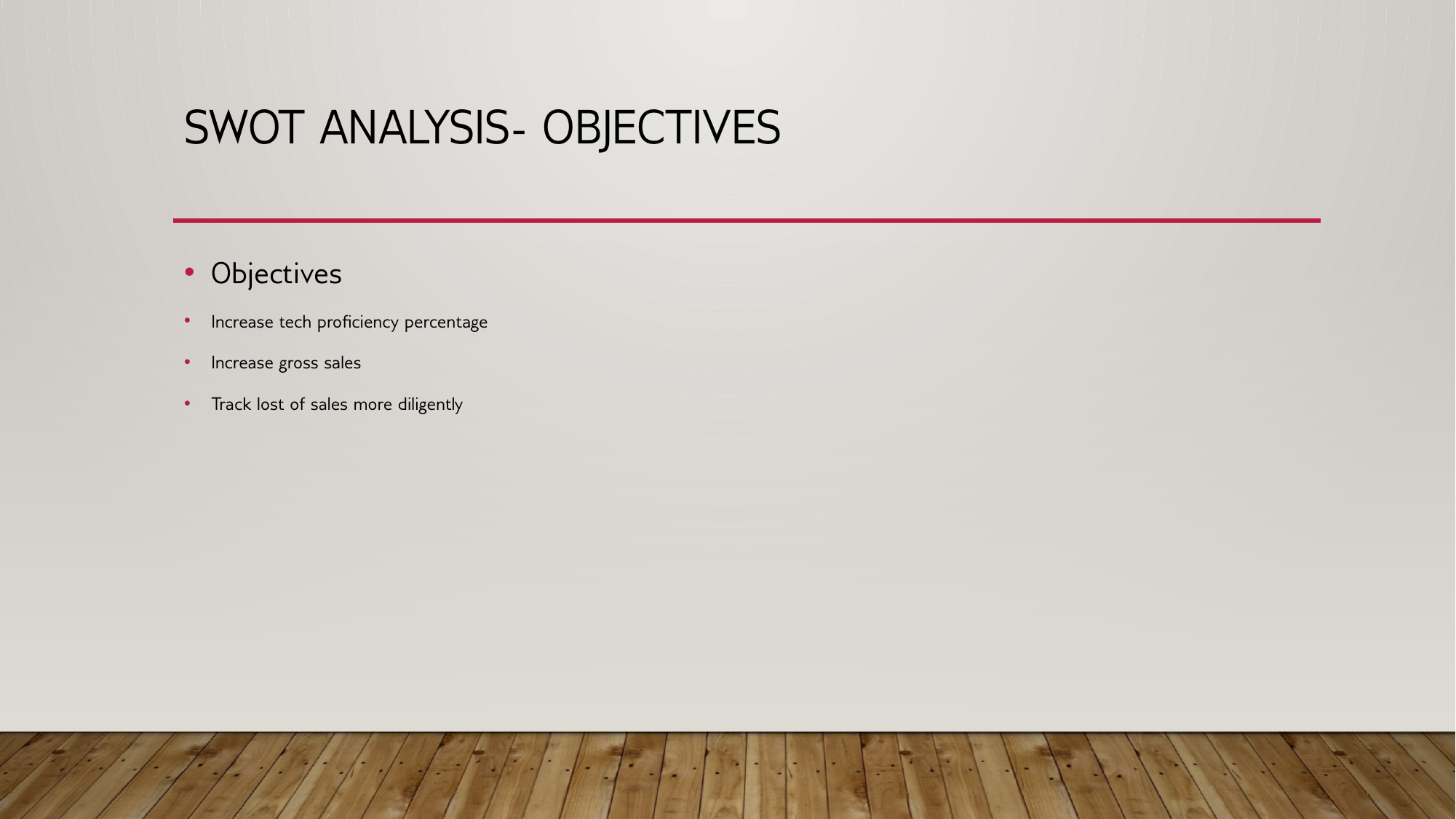

# SWOT Analysis- Objectives
Objectives
Increase tech proficiency percentage
Increase gross sales
Track lost of sales more diligently